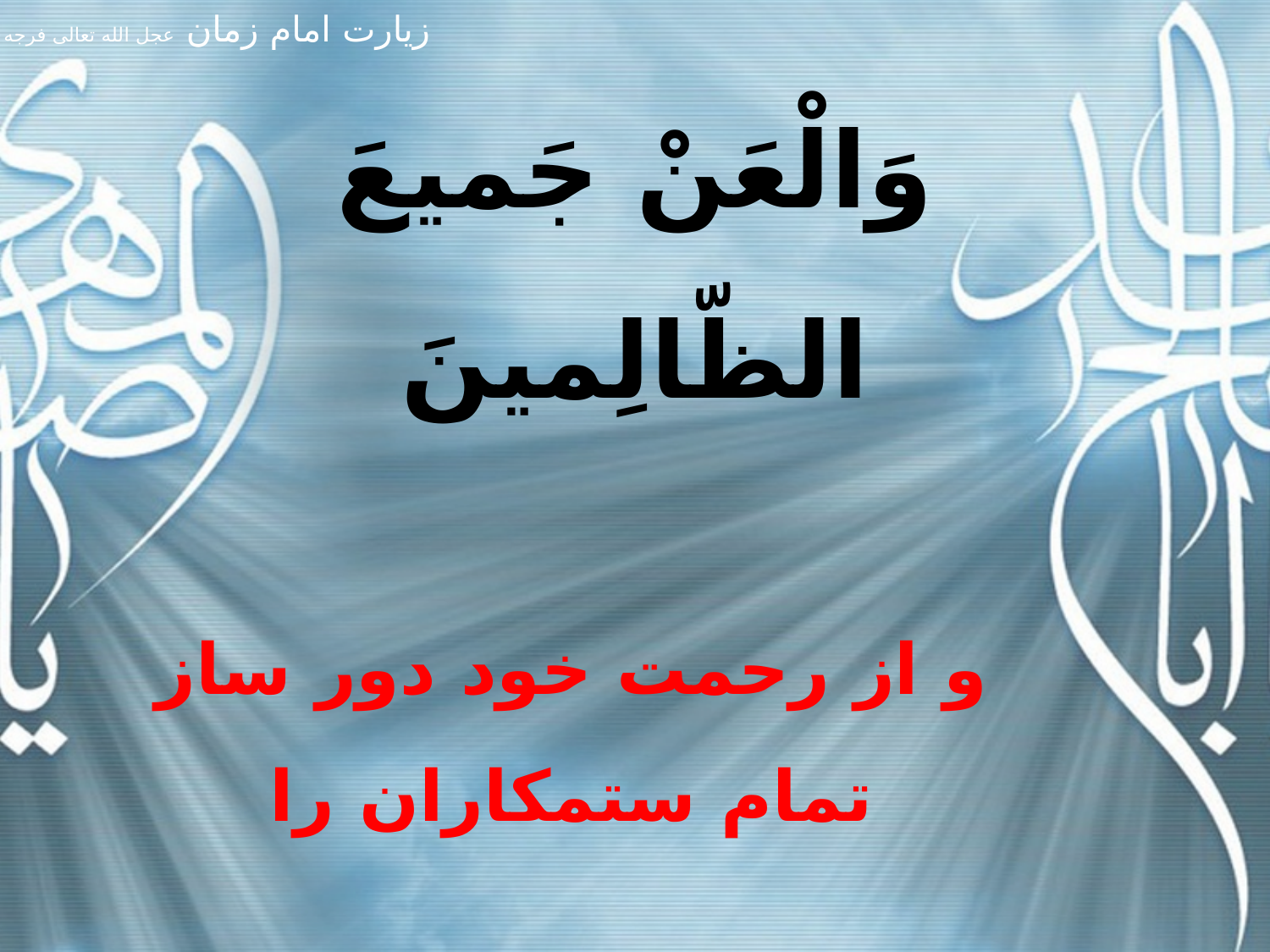

وَالْعَنْ جَميعَ الظّالِمينَ
و از رحمت خود دور ساز تمام ستمکاران را